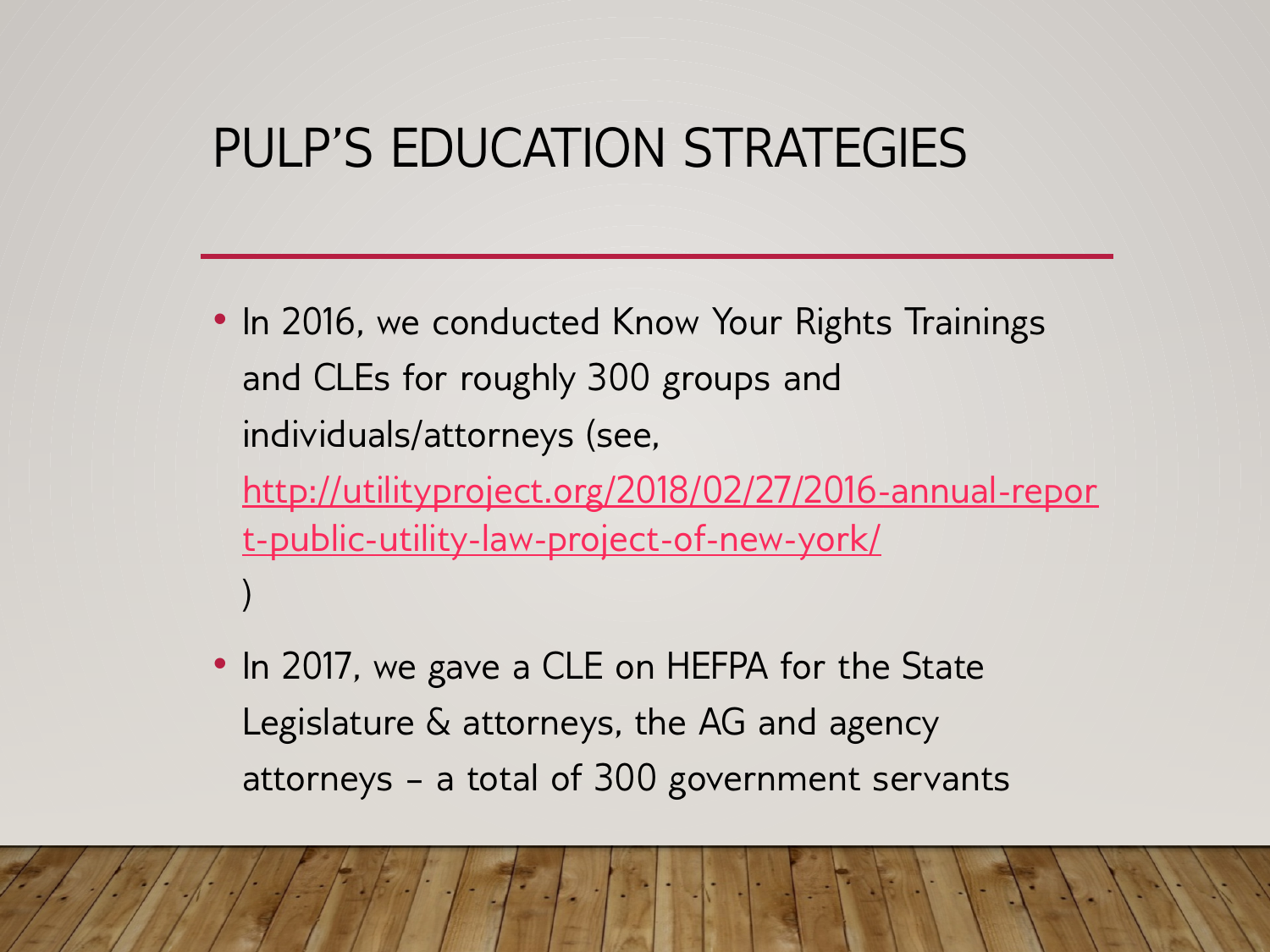

# Pulp’s education strategies
In 2016, we conducted Know Your Rights Trainings and CLEs for roughly 300 groups and individuals/attorneys (see, http://utilityproject.org/2018/02/27/2016-annual-report-public-utility-law-project-of-new-york/)
In 2017, we gave a CLE on HEFPA for the State Legislature & attorneys, the AG and agency attorneys – a total of 300 government servants